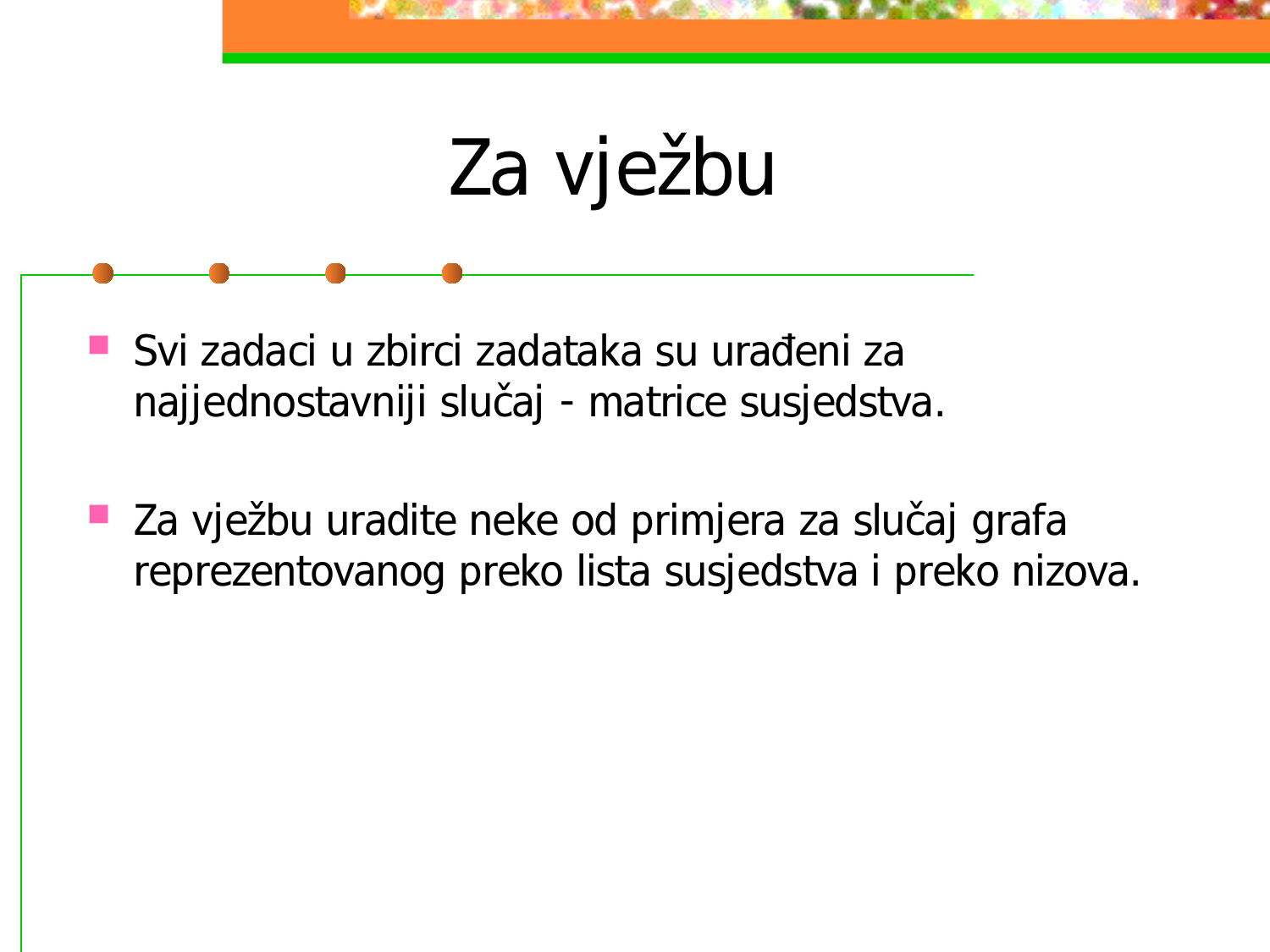

# Za vježbu
Svi zadaci u zbirci zadataka su urađeni za najjednostavniji slučaj - matrice susjedstva.

Za vježbu uradite neke od primjera za slučaj grafa reprezentovanog preko lista susjedstva i preko nizova.